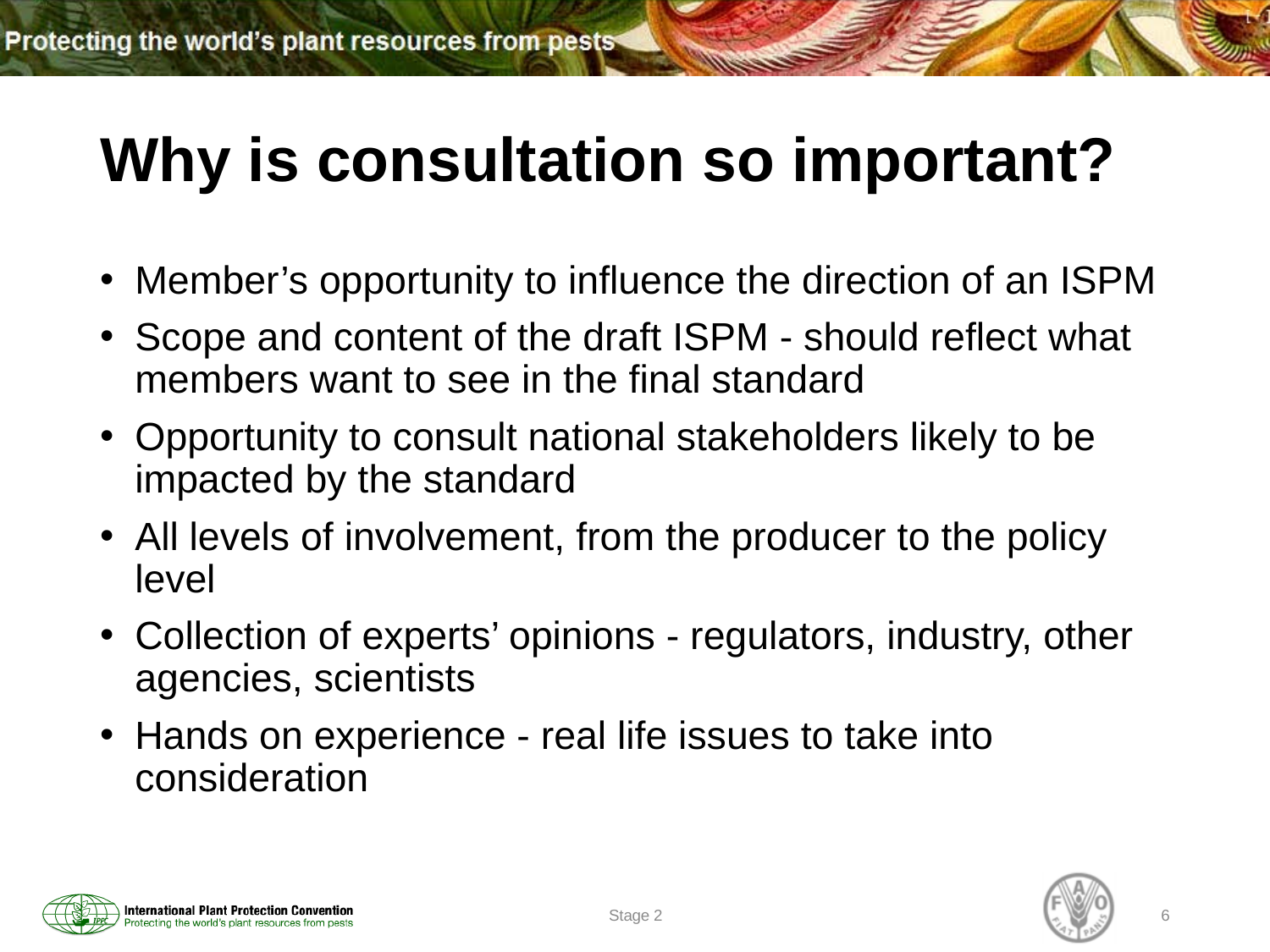

# Why is consultation so important?
Member’s opportunity to influence the direction of an ISPM
Scope and content of the draft ISPM - should reflect what members want to see in the final standard
Opportunity to consult national stakeholders likely to be impacted by the standard
All levels of involvement, from the producer to the policy level
Collection of experts’ opinions - regulators, industry, other agencies, scientists
Hands on experience - real life issues to take into consideration
Stage 2
6